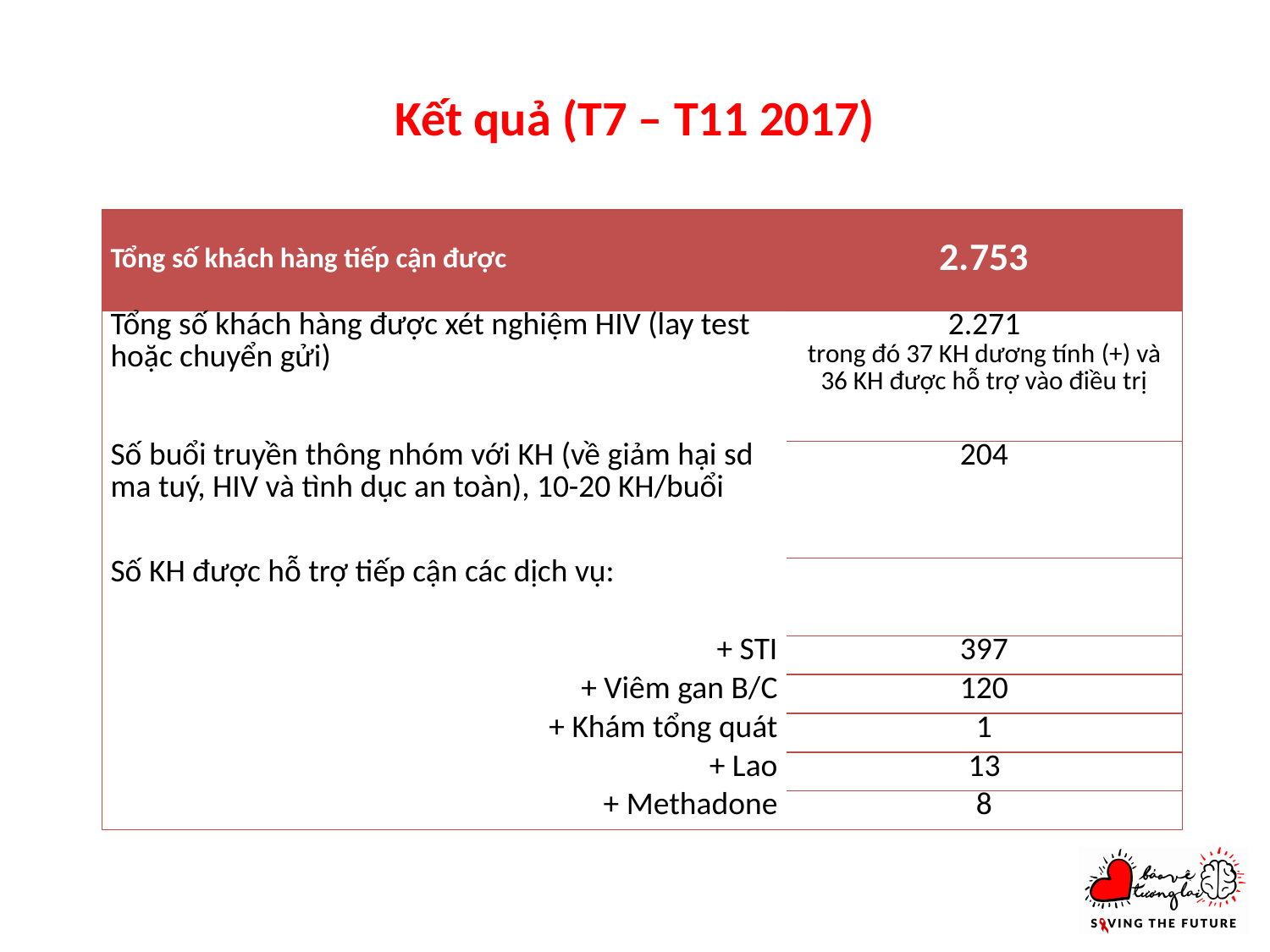

# Kết quả (T7 – T11 2017)
| Tổng số khách hàng tiếp cận được | 2.753 |
| --- | --- |
| Tổng số khách hàng được xét nghiệm HIV (lay test hoặc chuyển gửi) | 2.271 trong đó 37 KH dương tính (+) và 36 KH được hỗ trợ vào điều trị |
| Số buổi truyền thông nhóm với KH (về giảm hại sd ma tuý, HIV và tình dục an toàn), 10-20 KH/buổi | 204 |
| Số KH được hỗ trợ tiếp cận các dịch vụ: |  |
| + STI | 397 |
| + Viêm gan B/C | 120 |
| + Khám tổng quát | 1 |
| + Lao | 13 |
| + Methadone | 8 |